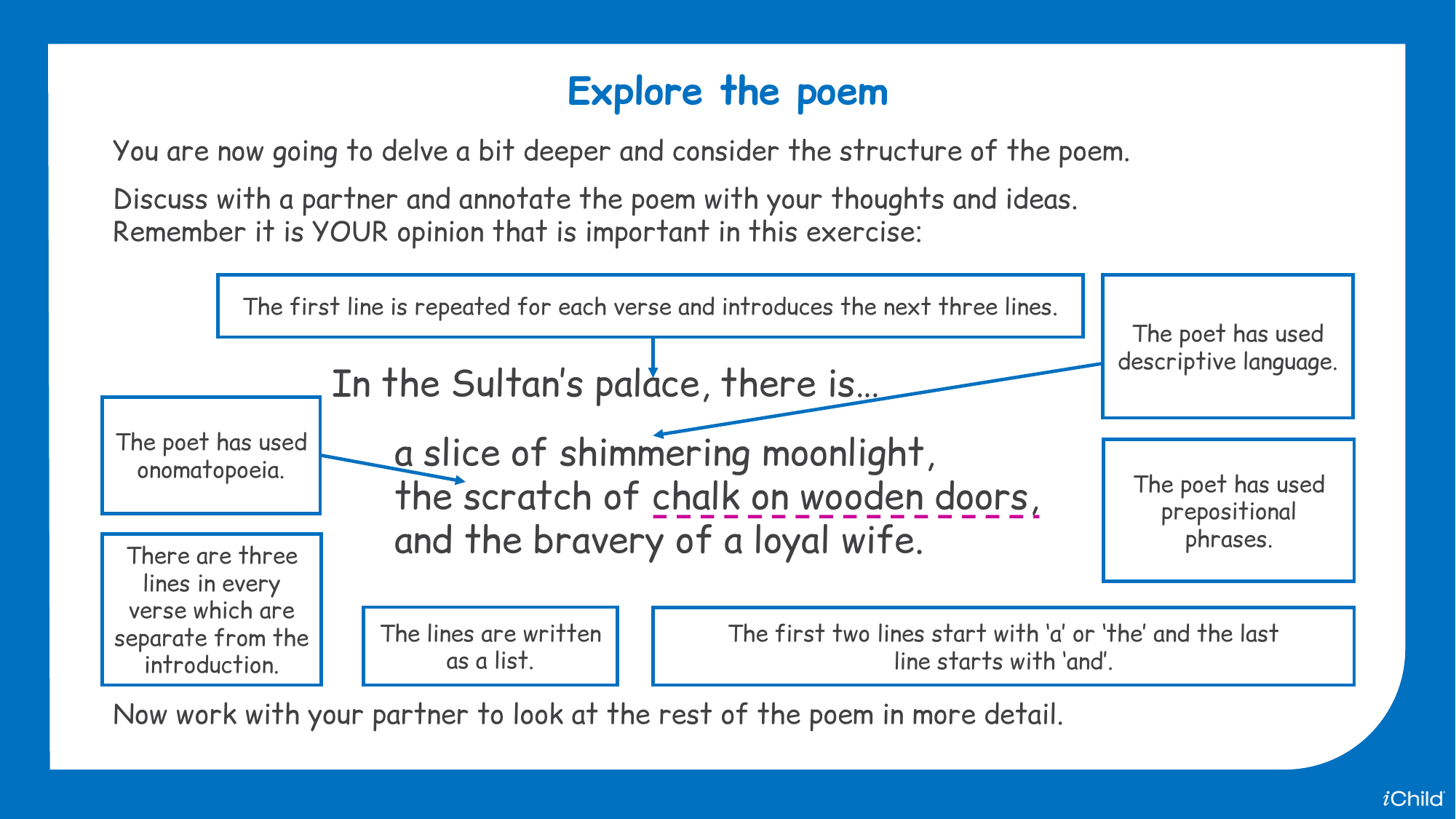

Explore the poem
You are now going to delve a bit deeper and consider the structure of the poem.
Discuss with a partner and annotate the poem with your thoughts and ideas. Remember it is YOUR opinion that is important in this exercise:
The first line is repeated for each verse and introduces the next three lines.
The poet has used descriptive language.
In the Sultan’s palace, there is…
The poet has used onomatopoeia.
a slice of shimmering moonlight,
the scratch of chalk on wooden doors,
and the bravery of a loyal wife.
The poet has used prepositional phrases.

There are three lines in every verse which are separate from the introduction.
The lines are written as a list.
The first two lines start with ‘a’ or ‘the’ and the last
line starts with ‘and’.
Now work with your partner to look at the rest of the poem in more detail.